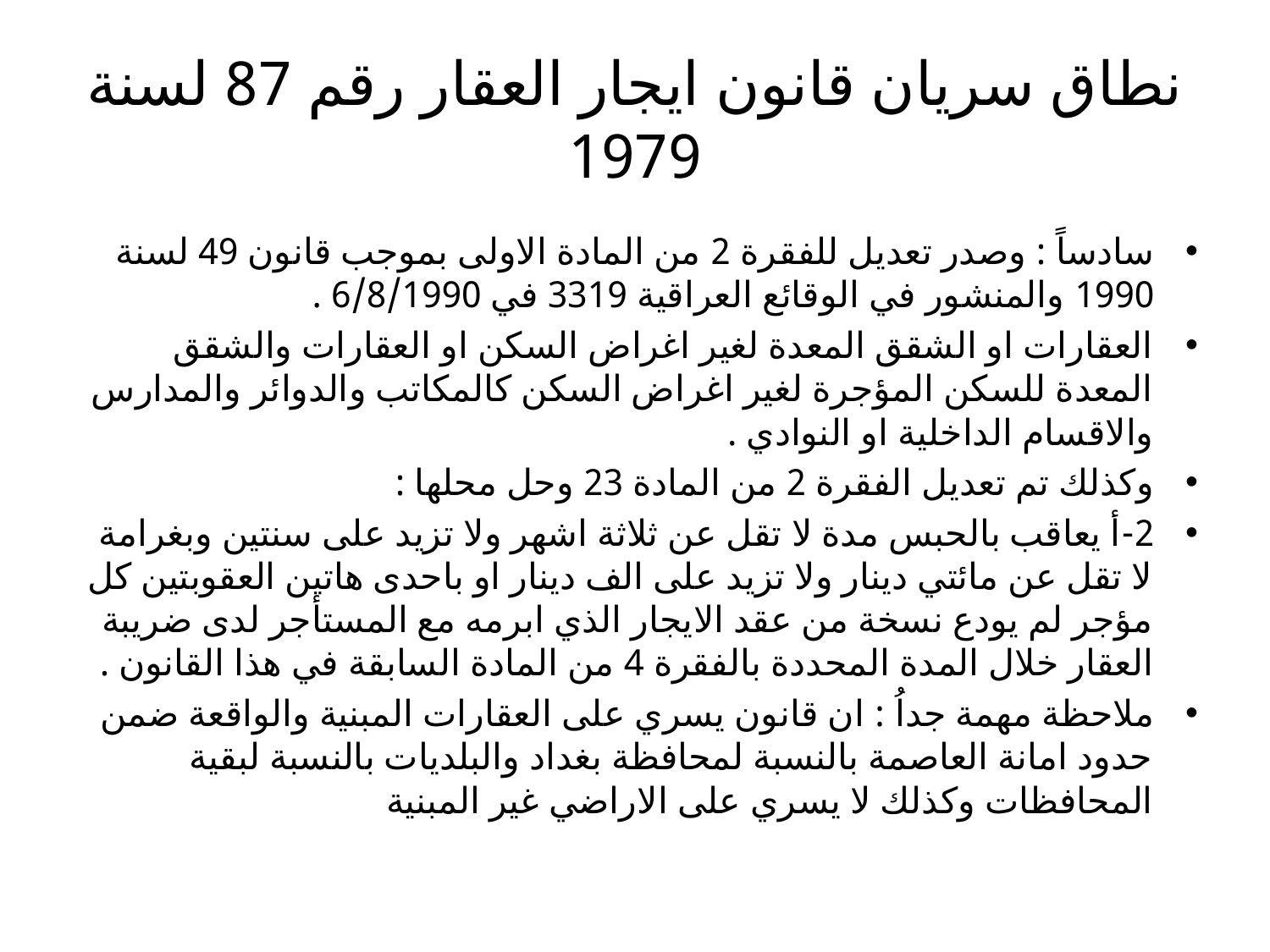

# نطاق سريان قانون ايجار العقار رقم 87 لسنة 1979
سادساً : وصدر تعديل للفقرة 2 من المادة الاولى بموجب قانون 49 لسنة 1990 والمنشور في الوقائع العراقية 3319 في 6/8/1990 .
العقارات او الشقق المعدة لغير اغراض السكن او العقارات والشقق المعدة للسكن المؤجرة لغير اغراض السكن كالمكاتب والدوائر والمدارس والاقسام الداخلية او النوادي .
وكذلك تم تعديل الفقرة 2 من المادة 23 وحل محلها :
2-أ يعاقب بالحبس مدة لا تقل عن ثلاثة اشهر ولا تزيد على سنتين وبغرامة لا تقل عن مائتي دينار ولا تزيد على الف دينار او باحدى هاتين العقوبتين كل مؤجر لم يودع نسخة من عقد الايجار الذي ابرمه مع المستأجر لدى ضريبة العقار خلال المدة المحددة بالفقرة 4 من المادة السابقة في هذا القانون .
ملاحظة مهمة جداُ : ان قانون يسري على العقارات المبنية والواقعة ضمن حدود امانة العاصمة بالنسبة لمحافظة بغداد والبلديات بالنسبة لبقية المحافظات وكذلك لا يسري على الاراضي غير المبنية